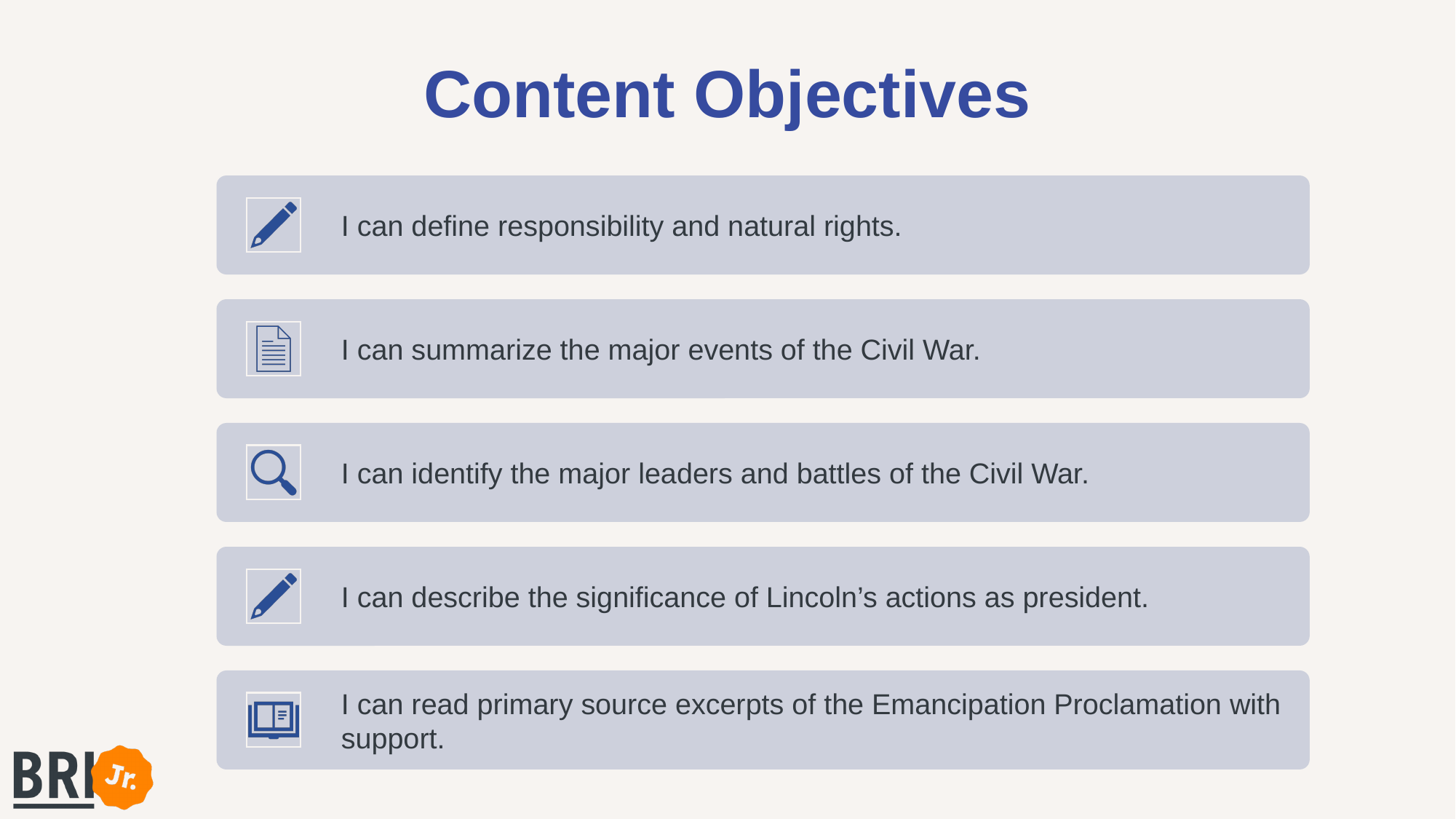

# Content Objectives
I can define responsibility and natural rights.
I can summarize the major events of the Civil War.
I can identify the major leaders and battles of the Civil War.
I can describe the significance of Lincoln’s actions as president.
I can read primary source excerpts of the Emancipation Proclamation with support.